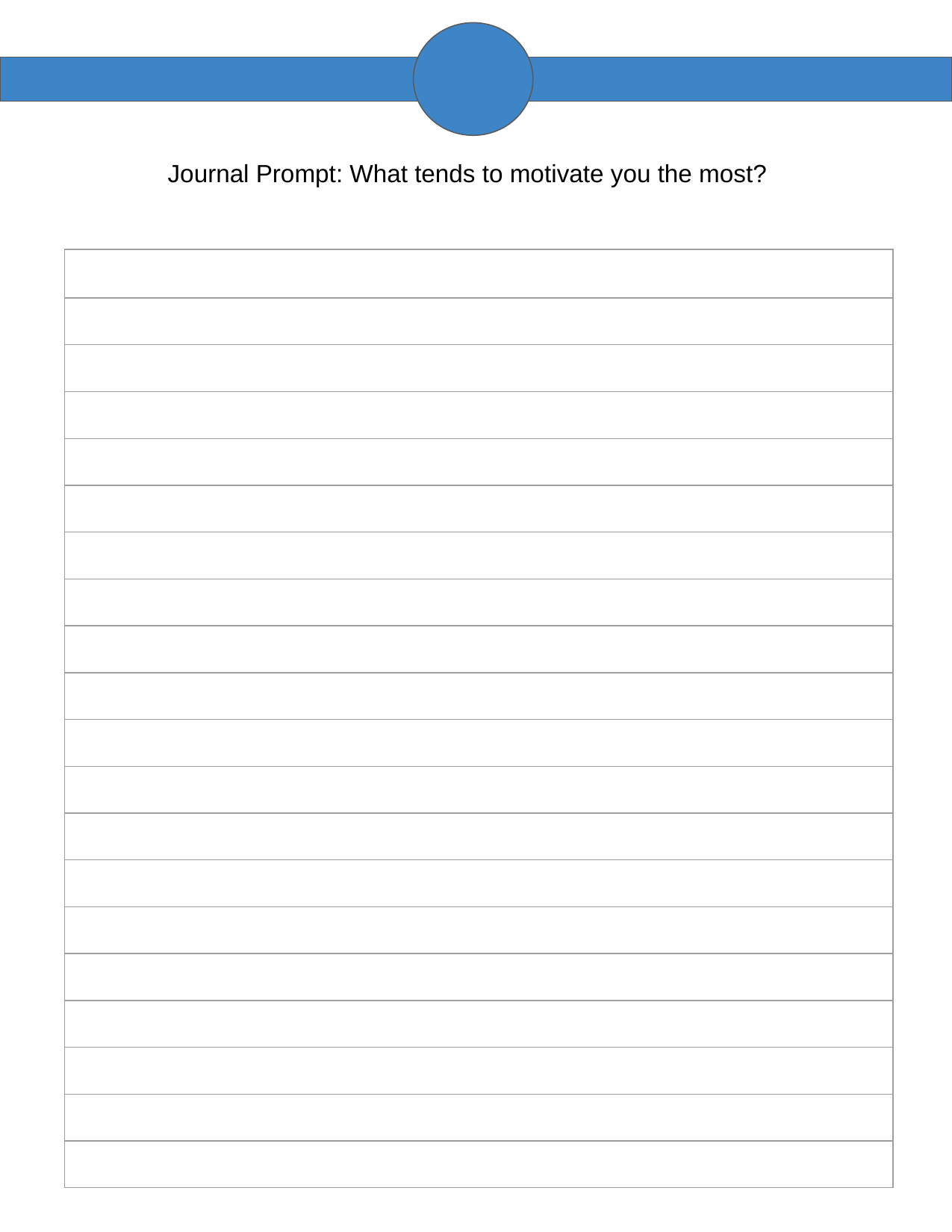

Journal Prompt: What tends to motivate you the most?
|  |
| --- |
|  |
|  |
|  |
|  |
|  |
|  |
|  |
|  |
|  |
|  |
|  |
|  |
|  |
|  |
|  |
|  |
|  |
|  |
|  |